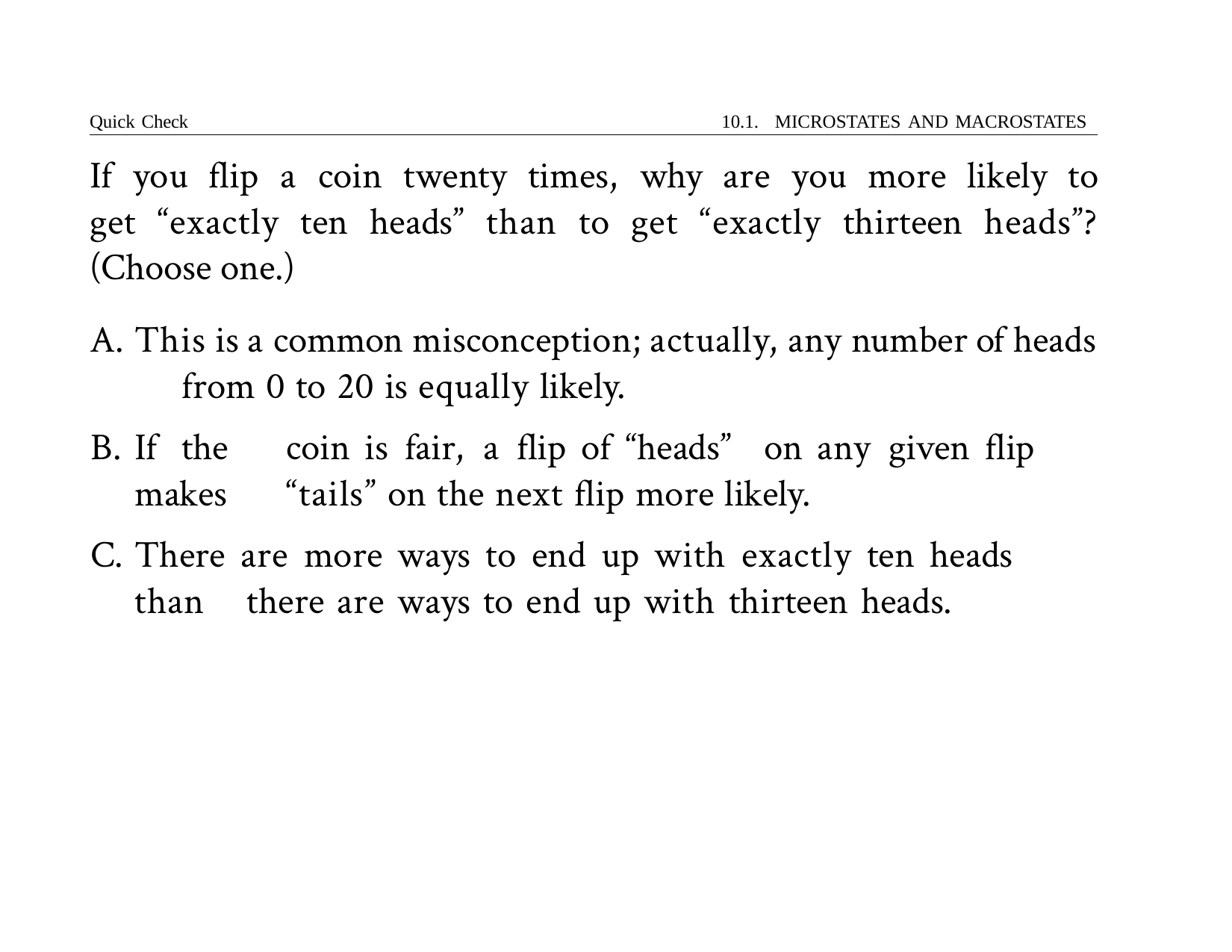

Quick Check	10.1.  MICROSTATES AND MACROSTATES

# If you flip a coin twenty times, why are you more likely to get “exactly ten heads” than to get “exactly thirteen heads”? (Choose one.)
This is a common misconception; actually, any number of heads 	from 0 to 20 is equally likely.
If	the	coin	is	fair,	a	flip	of	“heads”	on	any	given	flip	makes 	“tails” on the next flip more likely.
There are more ways to end up with exactly ten heads than 	there are ways to end up with thirteen heads.